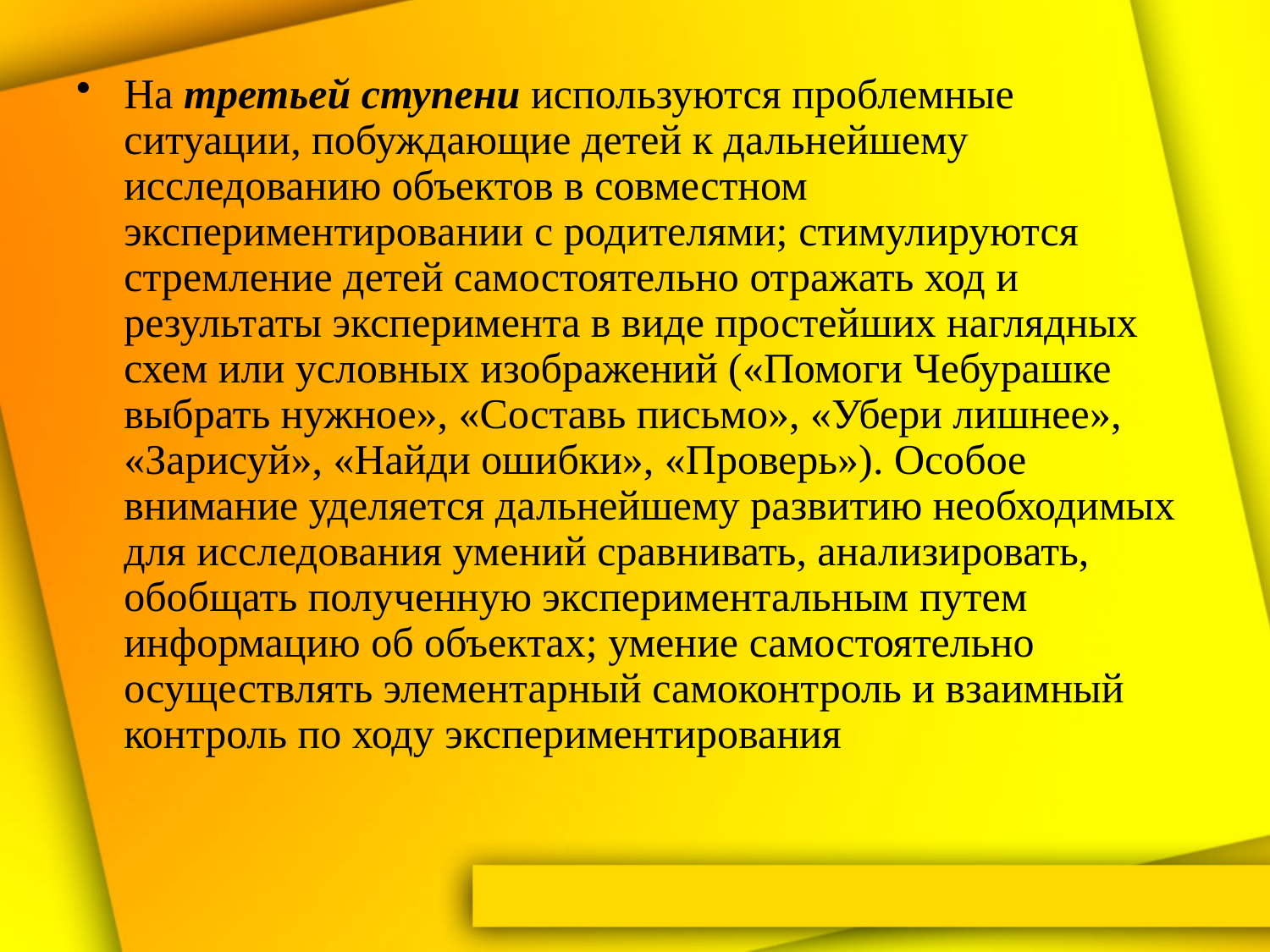

На третьей ступени используются проблемные ситуации, побуждающие детей к дальнейшему исследованию объектов в совместном экспериментировании с родителями; стимулируются стремление детей самостоятельно отражать ход и результаты эксперимента в виде простейших наглядных схем или условных изображений («Помоги Чебурашке выбрать нужное», «Составь письмо», «Убери лишнее», «Зарисуй», «Найди ошибки», «Проверь»). Особое внимание уделяется дальнейшему развитию необходимых для исследования умений сравнивать, анализировать, обобщать полученную экспериментальным путем информацию об объектах; умение самостоятельно осуществлять элементарный самоконтроль и взаимный контроль по ходу экспериментирования